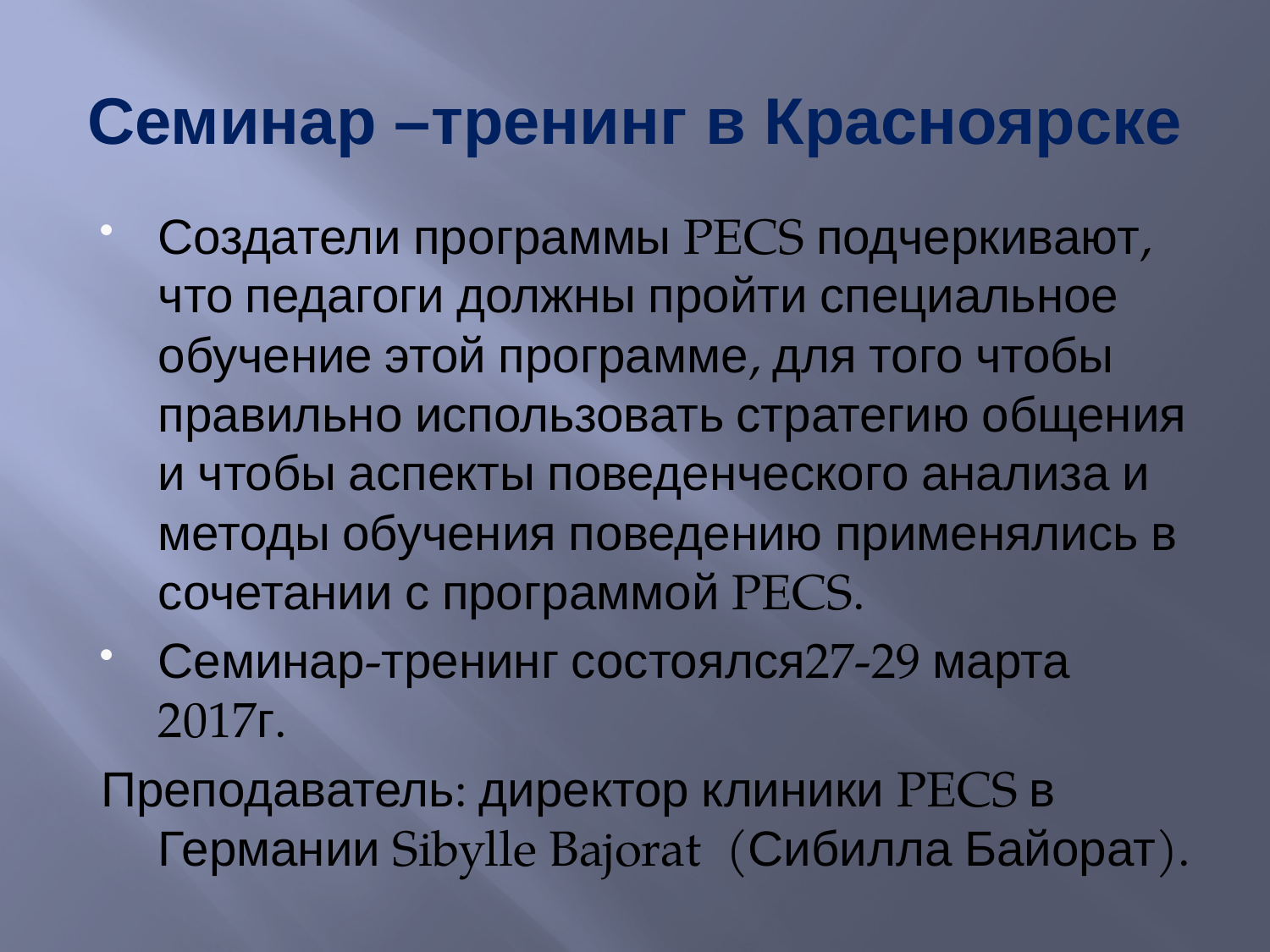

# Семинар –тренинг в Красноярске
Создатели программы PECS подчеркивают, что педагоги должны пройти специальное обучение этой программе, для того чтобы правильно использовать стратегию общения и чтобы аспекты поведенческого анализа и методы обучения поведению применялись в сочетании с программой PECS.
Семинар-тренинг состоялся27-29 марта 2017г.
Преподаватель: директор клиники PECS в Германии Sibylle Bajorat  (Сибилла Байорат).